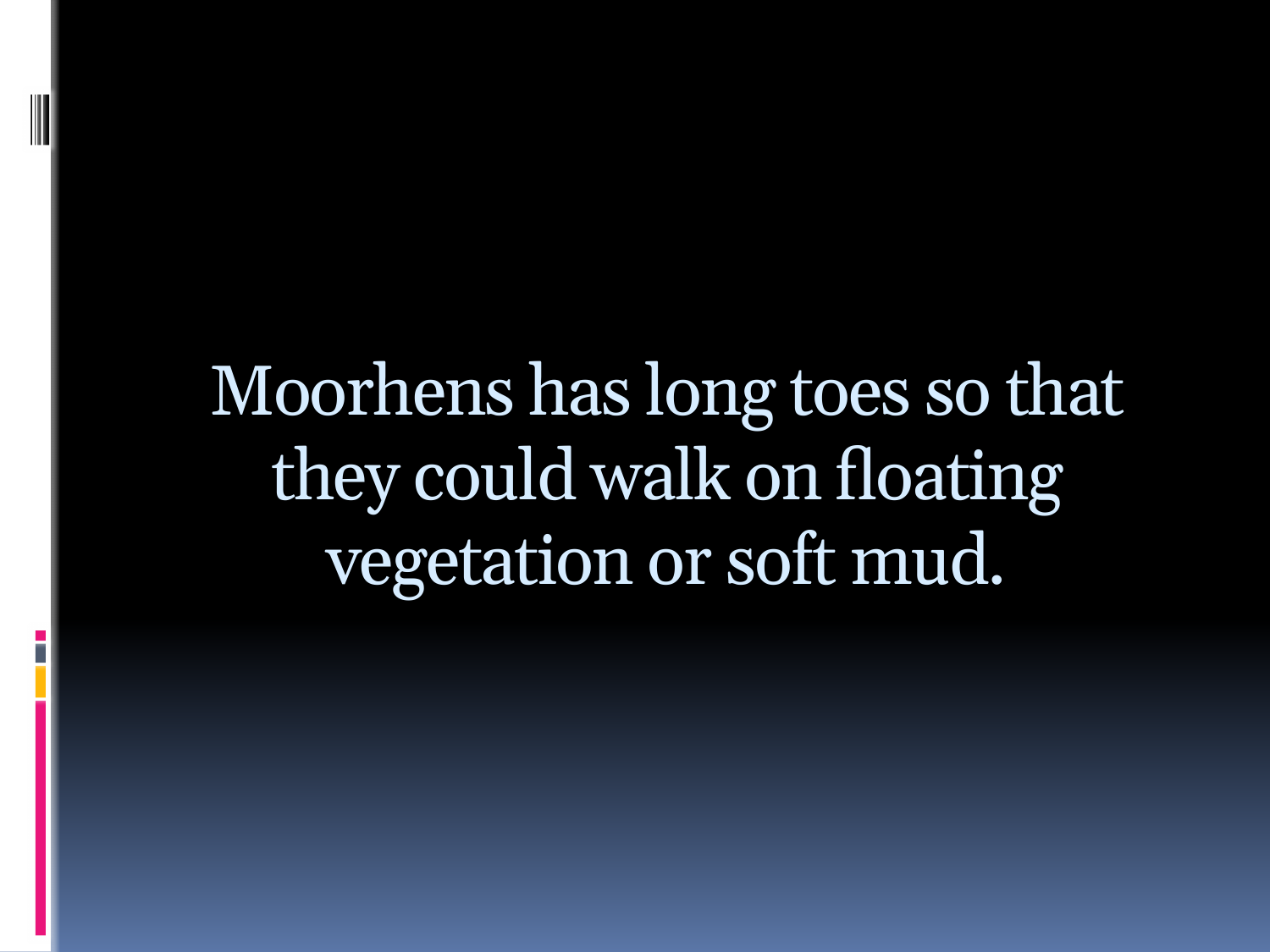

# Moorhens has long toes so that they could walk on floating vegetation or soft mud.